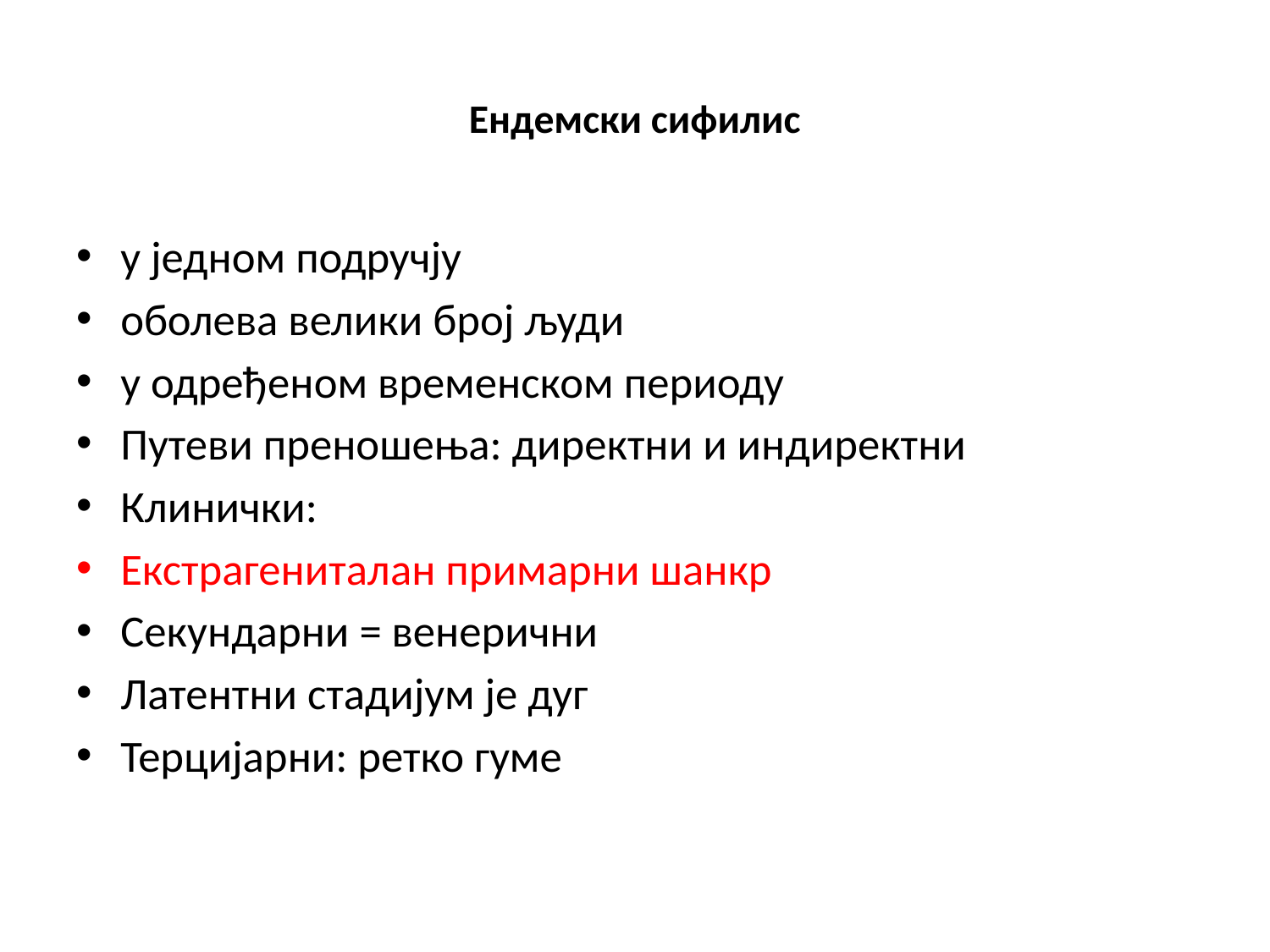

# Ендемски сифилис
у једном подручју
оболева велики број људи
у одређеном временском периоду
Путеви преношења: директни и индиректни
Клинички:
Екстрагениталан примарни шанкр
Секундарни = венерични
Латентни стадијум је дуг
Терцијарни: ретко гуме